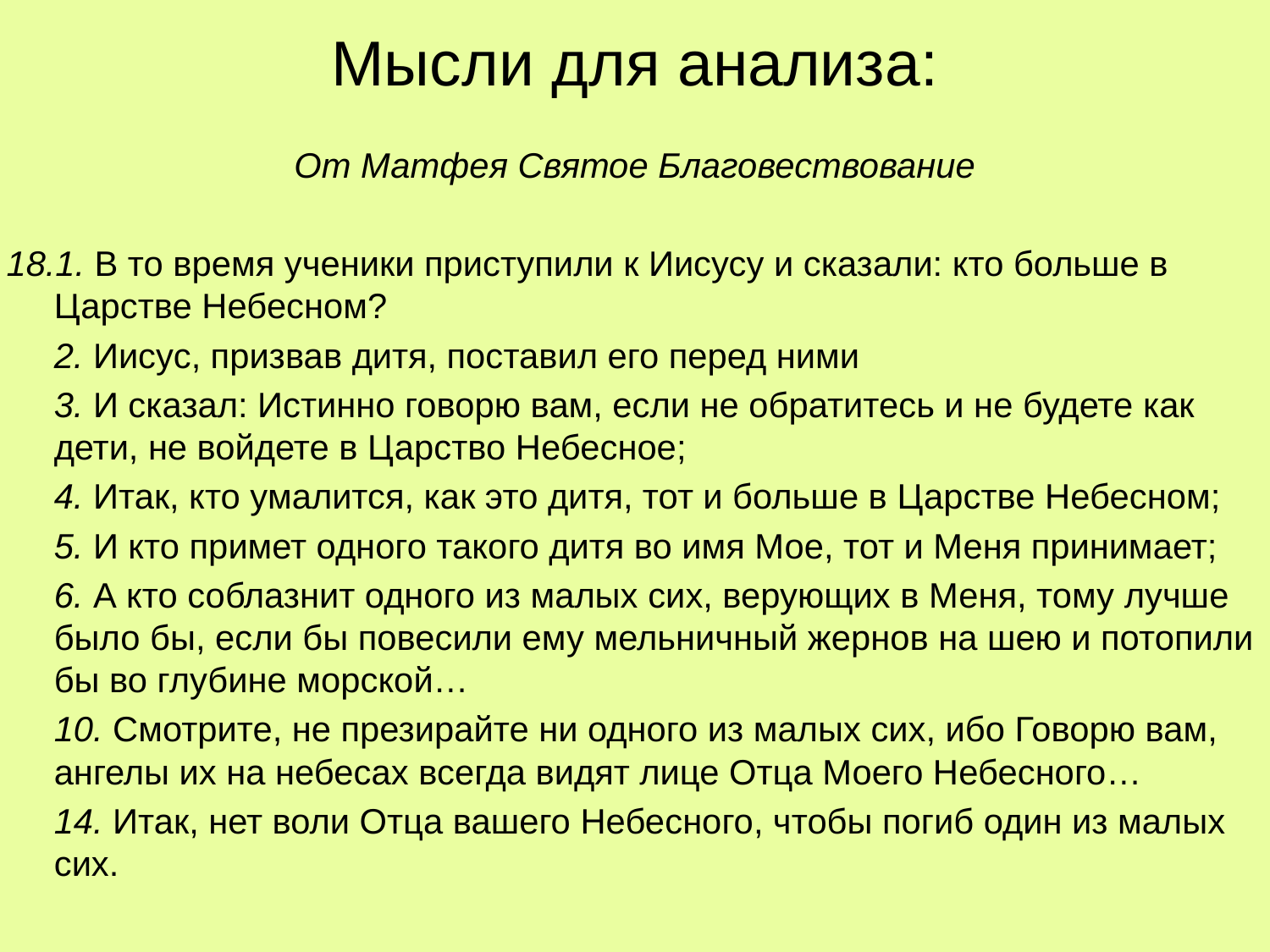

Мысли для анализа:
От Матфея Святое Благовествование

18.1. В то время ученики приступили к Иисусу и сказали: кто больше в Царстве Небесном?
	2. Иисус, призвав дитя, поставил его перед ними
	3. И сказал: Истинно говорю вам, если не обратитесь и не будете как дети, не войдете в Царство Небесное;
	4. Итак, кто умалится, как это дитя, тот и больше в Царстве Небесном;
	5. И кто примет одного такого дитя во имя Мое, тот и Меня принимает;
	6. А кто соблазнит одного из малых сих, верующих в Меня, тому лучше было бы, если бы повесили ему мельничный жернов на шею и потопили бы во глубине морской…
	10. Смотрите, не презирайте ни одного из малых сих, ибо Говорю вам, ангелы их на небесах всегда видят лице Отца Моего Небесного…
	14. Итак, нет воли Отца вашего Небесного, чтобы погиб один из малых сих.